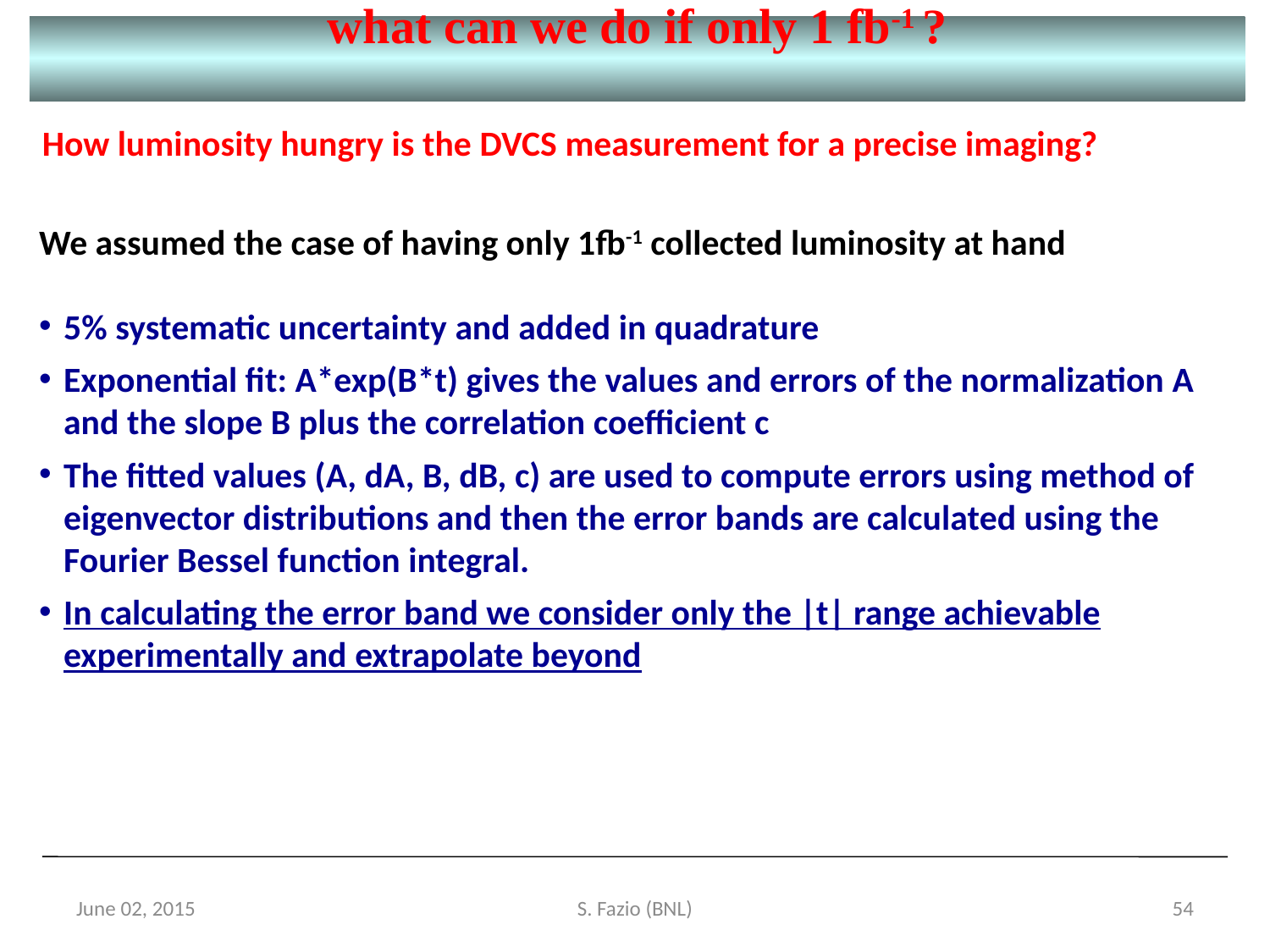

what can we do if only 1 fb-1 ?
How luminosity hungry is the DVCS measurement for a precise imaging?
We assumed the case of having only 1fb-1 collected luminosity at hand

5% systematic uncertainty and added in quadrature
Exponential fit: A*exp(B*t) gives the values and errors of the normalization A and the slope B plus the correlation coefficient c
The fitted values (A, dA, B, dB, c) are used to compute errors using method of eigenvector distributions and then the error bands are calculated using the Fourier Bessel function integral.
In calculating the error band we consider only the |t| range achievable experimentally and extrapolate beyond

June 02, 2015
S. Fazio (BNL)
54